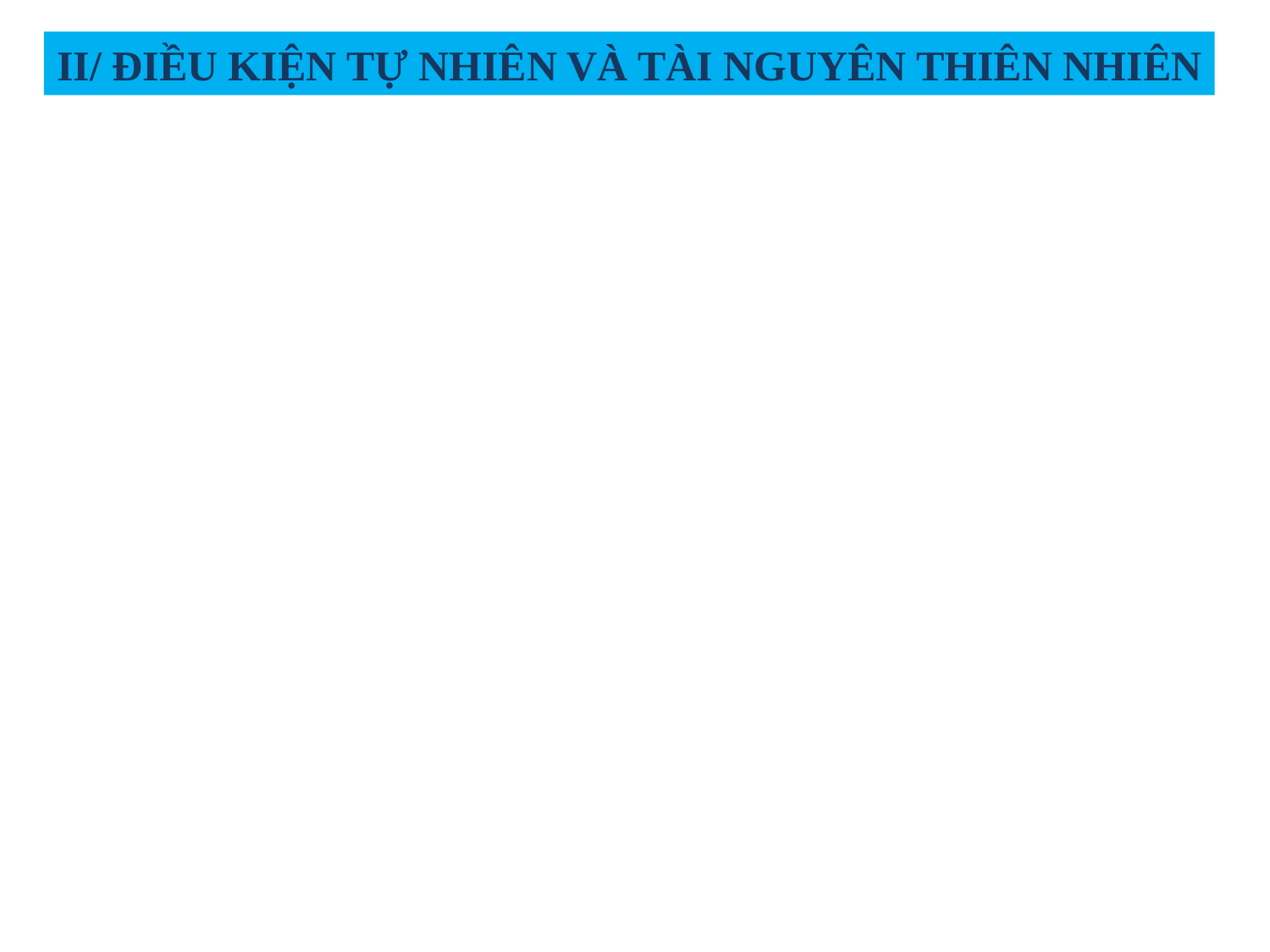

II/ ĐIỀU KIỆN TỰ NHIÊN VÀ TÀI NGUYÊN THIÊN NHIÊN
#